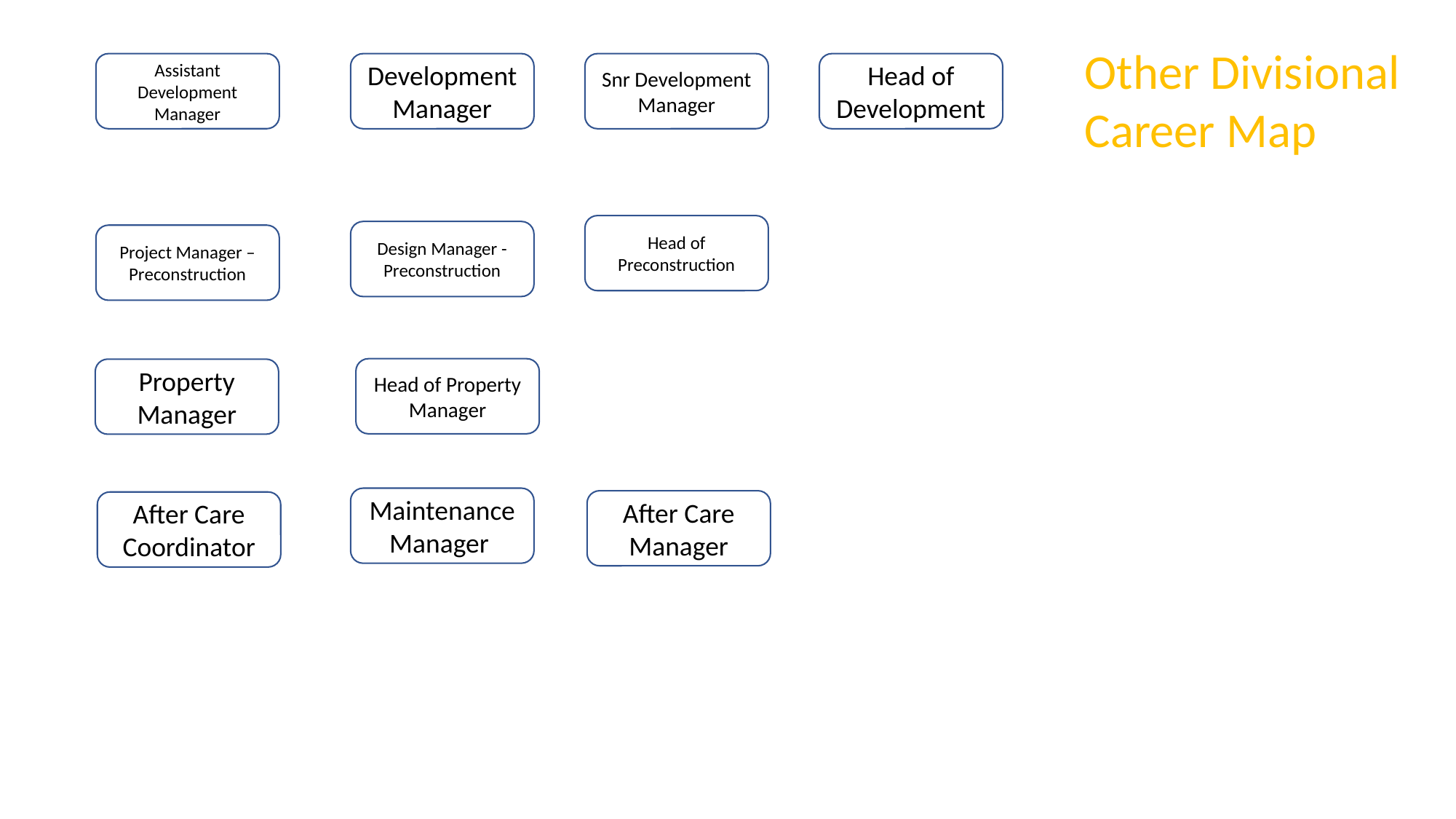

Other Divisional Career Map
Snr Development Manager
Head of Development
Assistant Development Manager
Development Manager
Head of Preconstruction
Design Manager - Preconstruction
Project Manager – Preconstruction
Head of Property Manager
Property Manager
Maintenance Manager
After Care Manager
After Care Coordinator